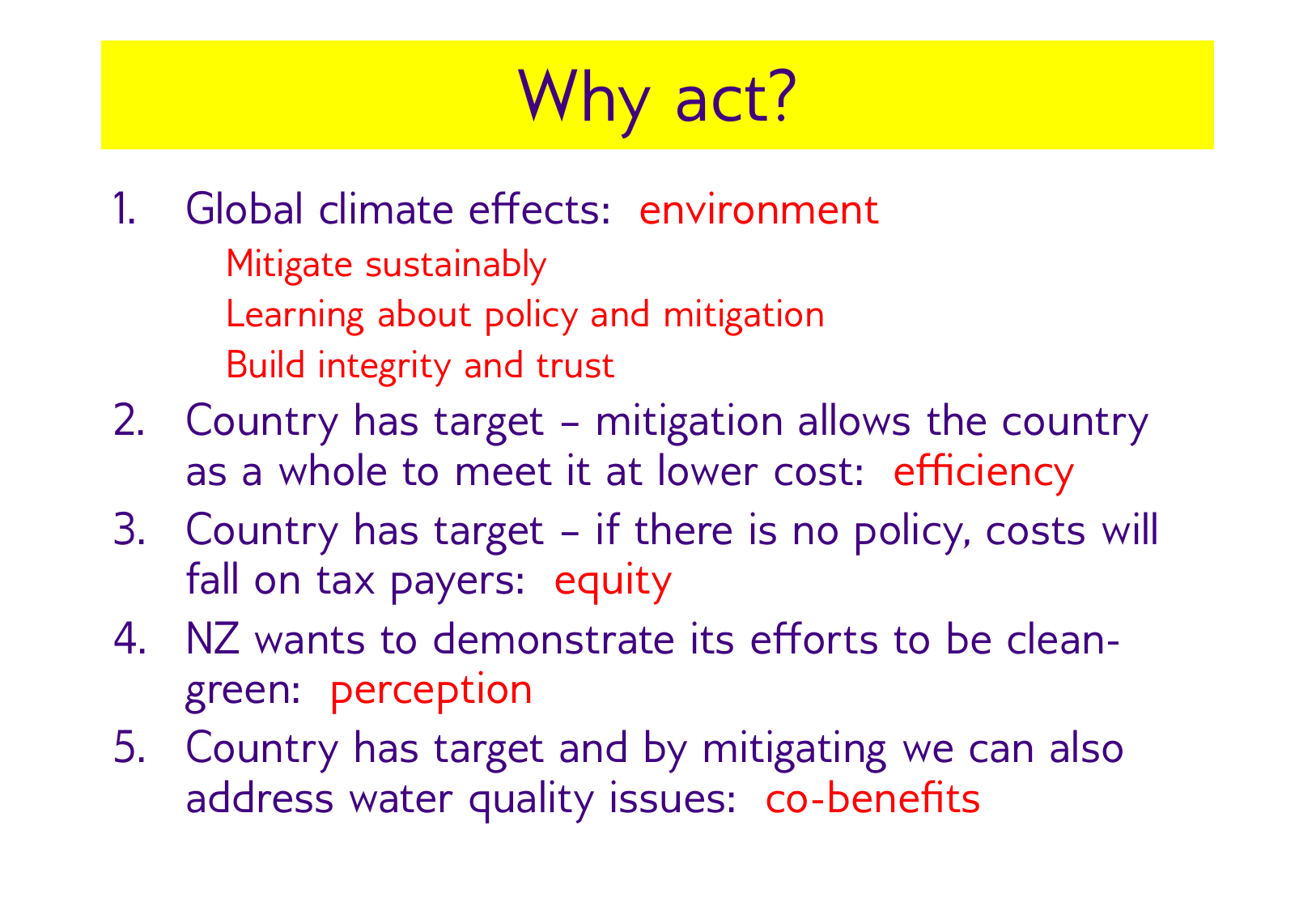

# Why act?
Global climate effects:  environment
Mitigate sustainably
Learning about policy and mitigation
Build integrity and trust
Country has target – mitigation allows the country as a whole to meet it at lower cost:  efficiency
Country has target – if there is no policy, costs will fall on tax payers:  equity
NZ wants to demonstrate its efforts to be clean-green:  perception
Country has target and by mitigating we can also address water quality issues:  co-benefits